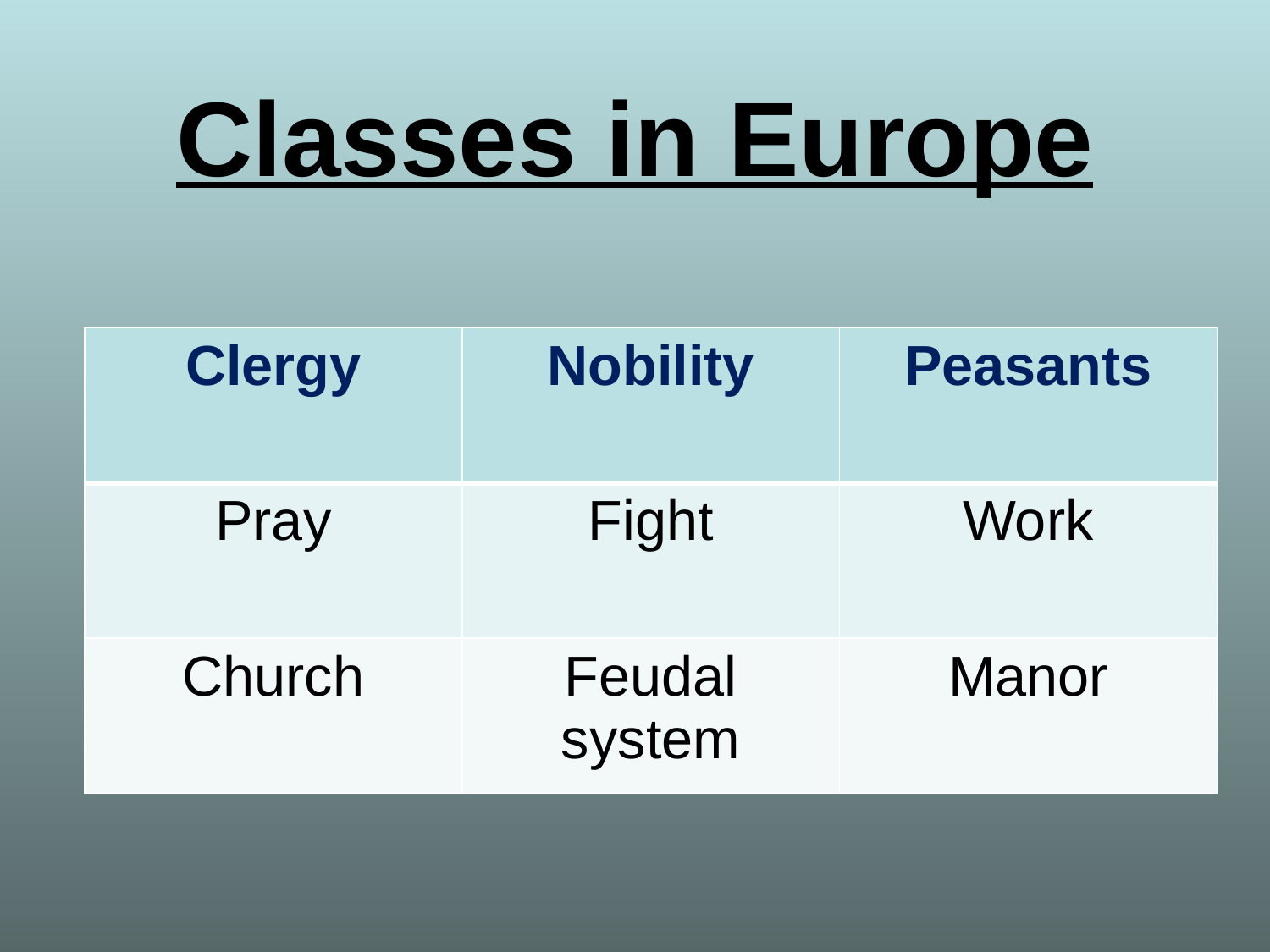

# Classes in Europe
| Clergy | Nobility | Peasants |
| --- | --- | --- |
| Pray | Fight | Work |
| Church | Feudal system | Manor |